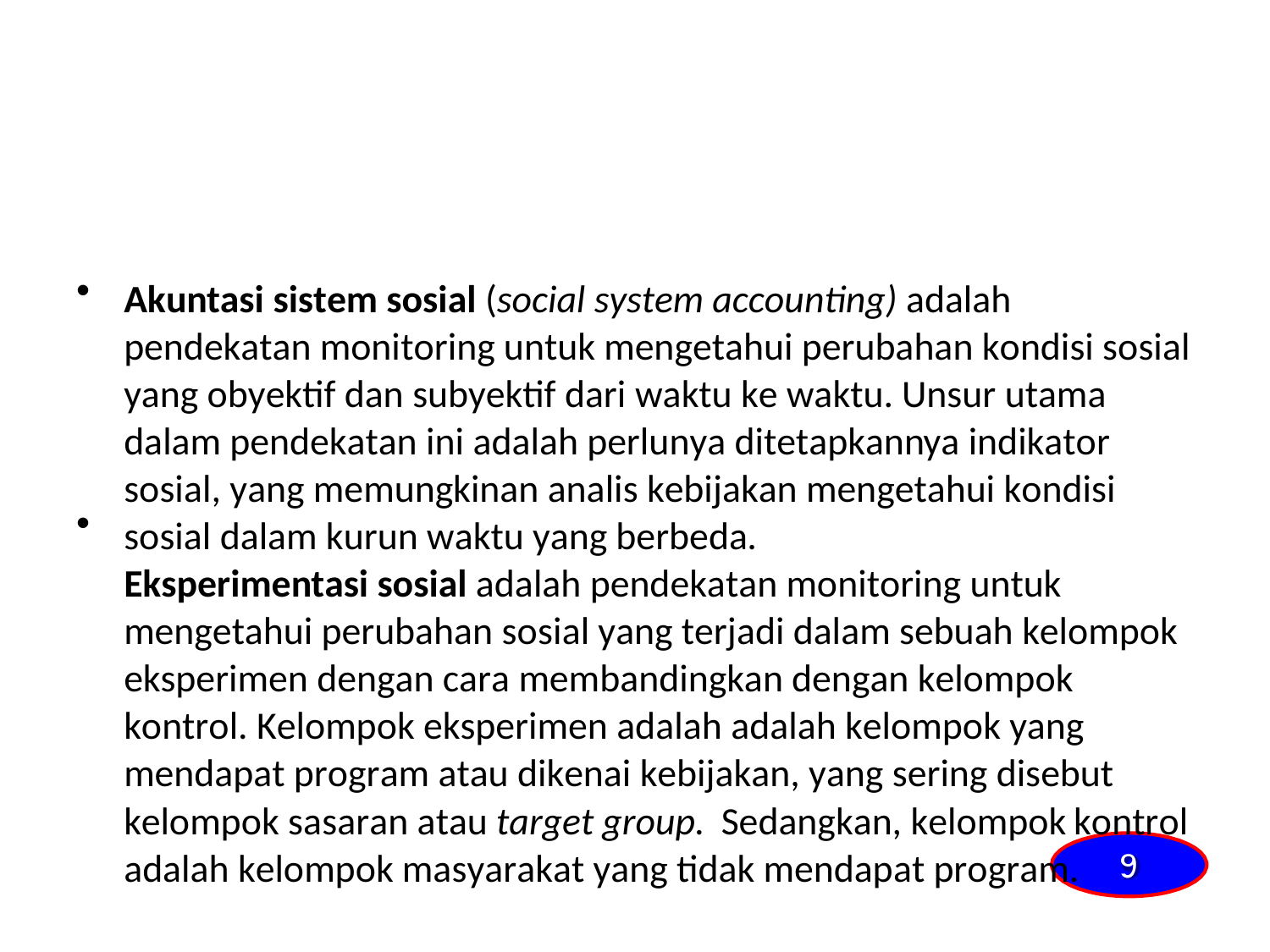

•
Akuntasi sistem sosial (social system accounting) adalah
pendekatan monitoring untuk mengetahui perubahan kondisi sosial
yang obyektif dan subyektif dari waktu ke waktu. Unsur utama
dalam pendekatan ini adalah perlunya ditetapkannya indikator
sosial, yang memungkinan analis kebijakan mengetahui kondisi
sosial dalam kurun waktu yang berbeda.
Eksperimentasi sosial adalah pendekatan monitoring untuk
mengetahui perubahan sosial yang terjadi dalam sebuah kelompok
eksperimen dengan cara membandingkan dengan kelompok
kontrol. Kelompok eksperimen adalah adalah kelompok yang
mendapat program atau dikenai kebijakan, yang sering disebut
kelompok sasaran atau target group. Sedangkan, kelompok kontrol
adalah kelompok masyarakat yang tidak mendapat program.
•

9